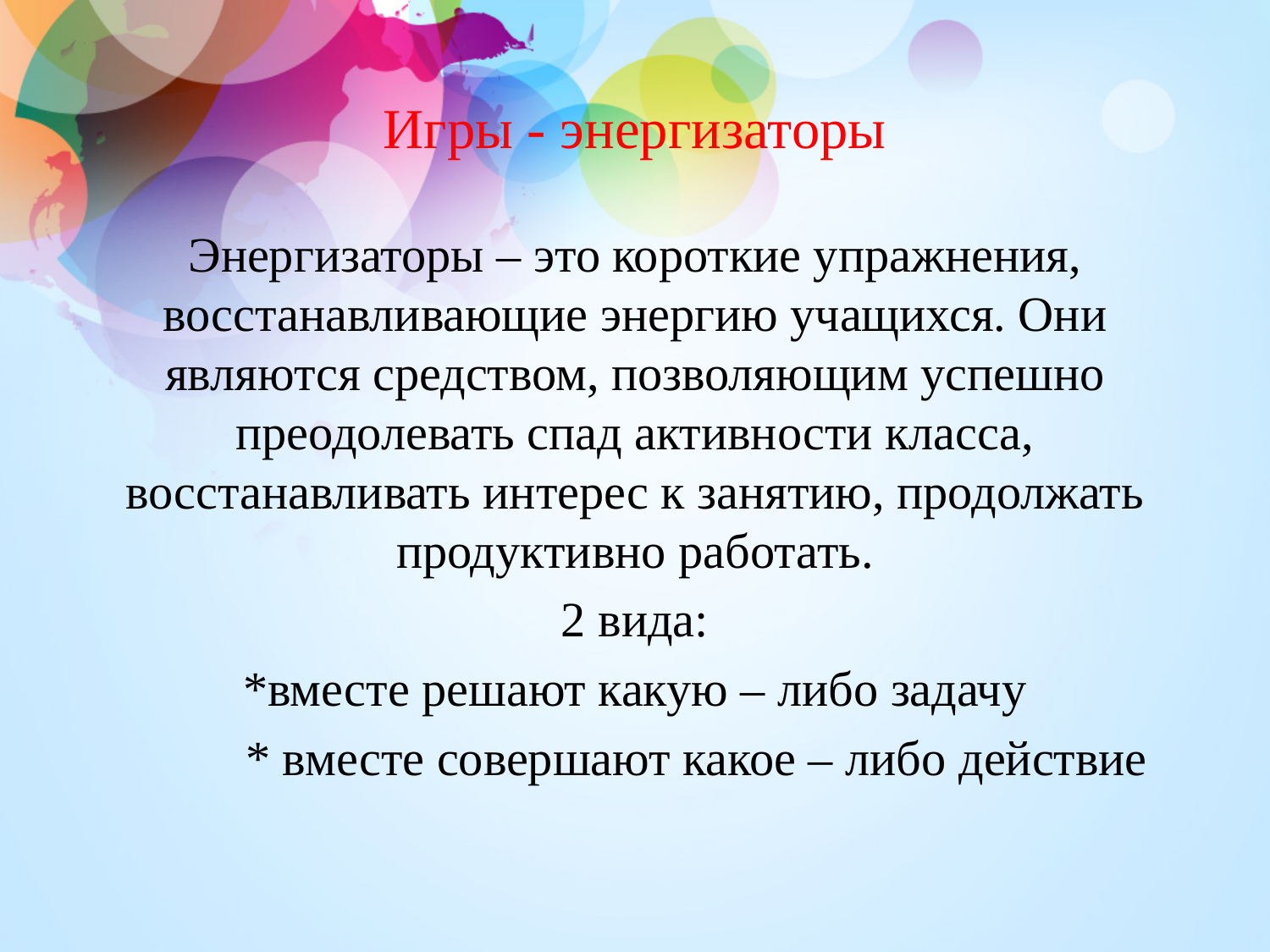

# Игры - энергизаторы
Энергизаторы – это короткие упражнения, восстанавливающие энергию учащихся. Они являются средством, позволяющим успешно преодолевать спад активности класса, восстанавливать интерес к занятию, продолжать продуктивно работать.
2 вида:
*вместе решают какую – либо задачу
          * вместе совершают какое – либо действие